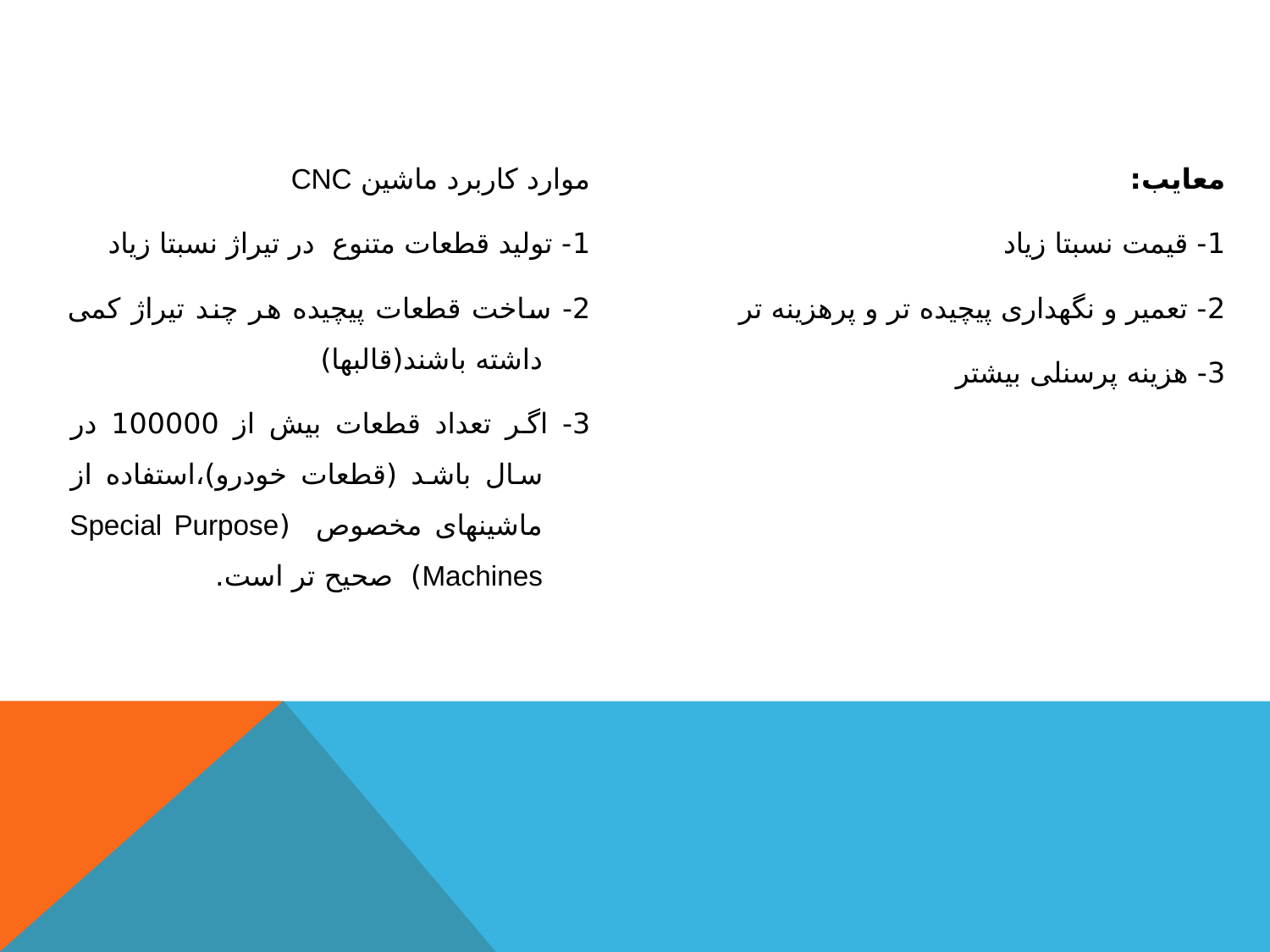

#
موارد كاربرد ماشین CNC
1- تولید قطعات متنوع  در تیراژ نسبتا زیاد
2- ساخت قطعات پیچیده هر چند تیراژ كمی داشته باشند(قالبها)
3- اگر تعداد قطعات بیش از 100000 در سال باشد (قطعات خودرو)،استفاده از ماشینهای مخصوص  (Special Purpose Machines)  صحیح تر است.

معایب:
1- قیمت نسبتا زیاد
2- تعمیر و نگهداری پیچیده تر و پرهزینه تر
3- هزینه پرسنلی بیشتر